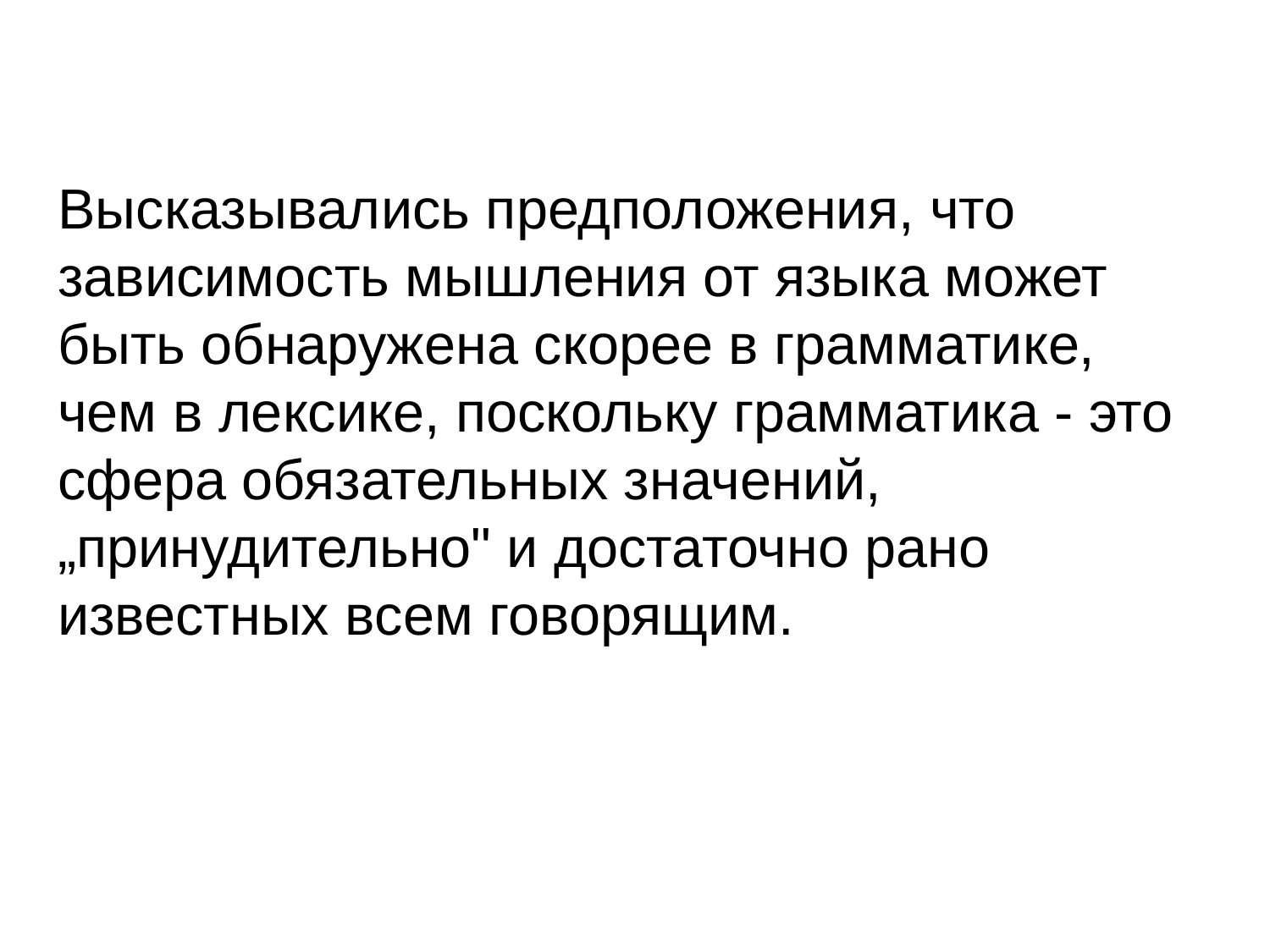

#
Высказывались предположения, что зависимость мышления от языка может быть обнаружена скорее в грамматике, чем в лексике, поскольку грамматика - это сфера обязательных значений, „принудительно" и достаточно рано известных всем говорящим.